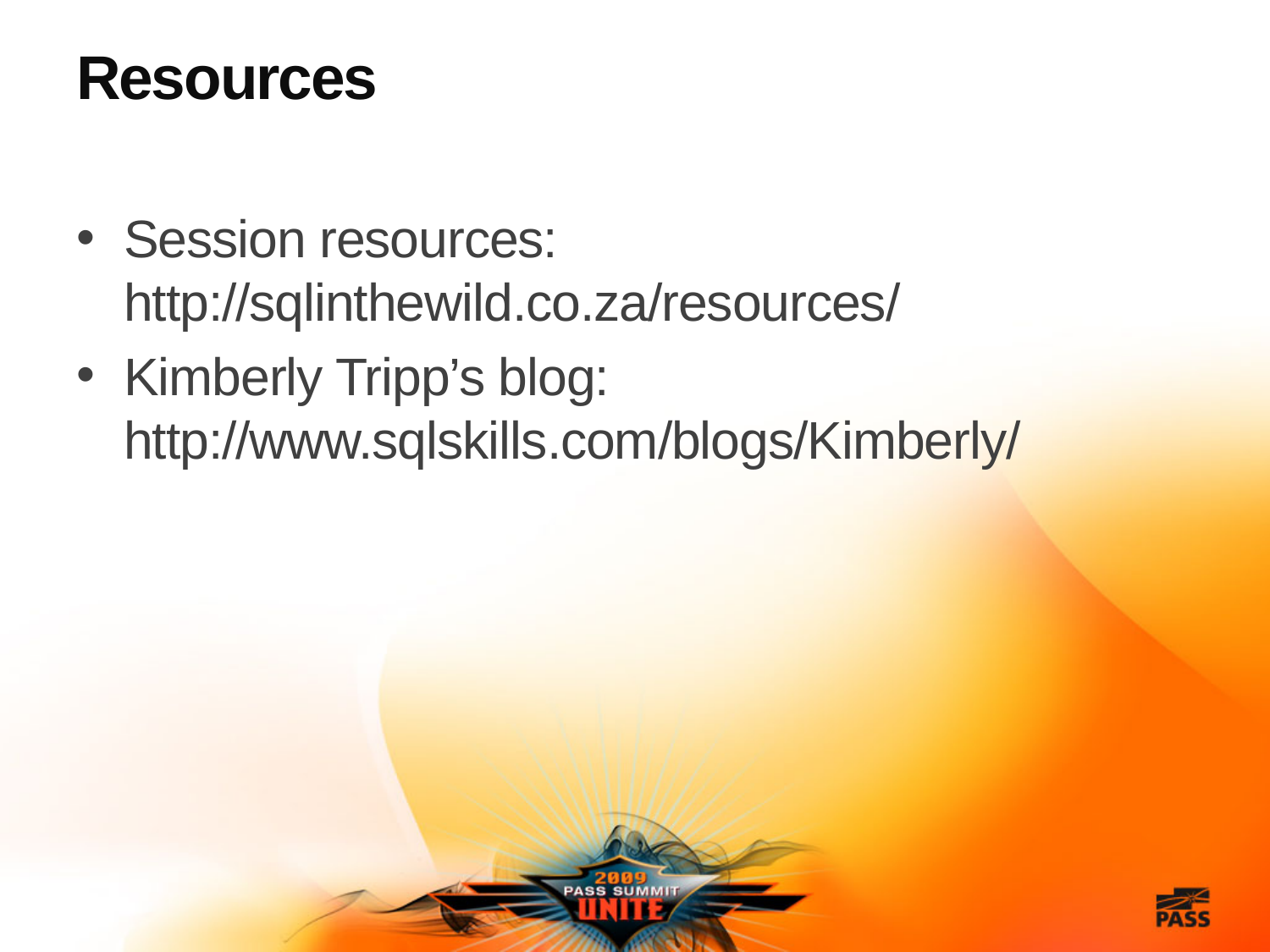

# Resources
Session resources: http://sqlinthewild.co.za/resources/
Kimberly Tripp’s blog: http://www.sqlskills.com/blogs/Kimberly/